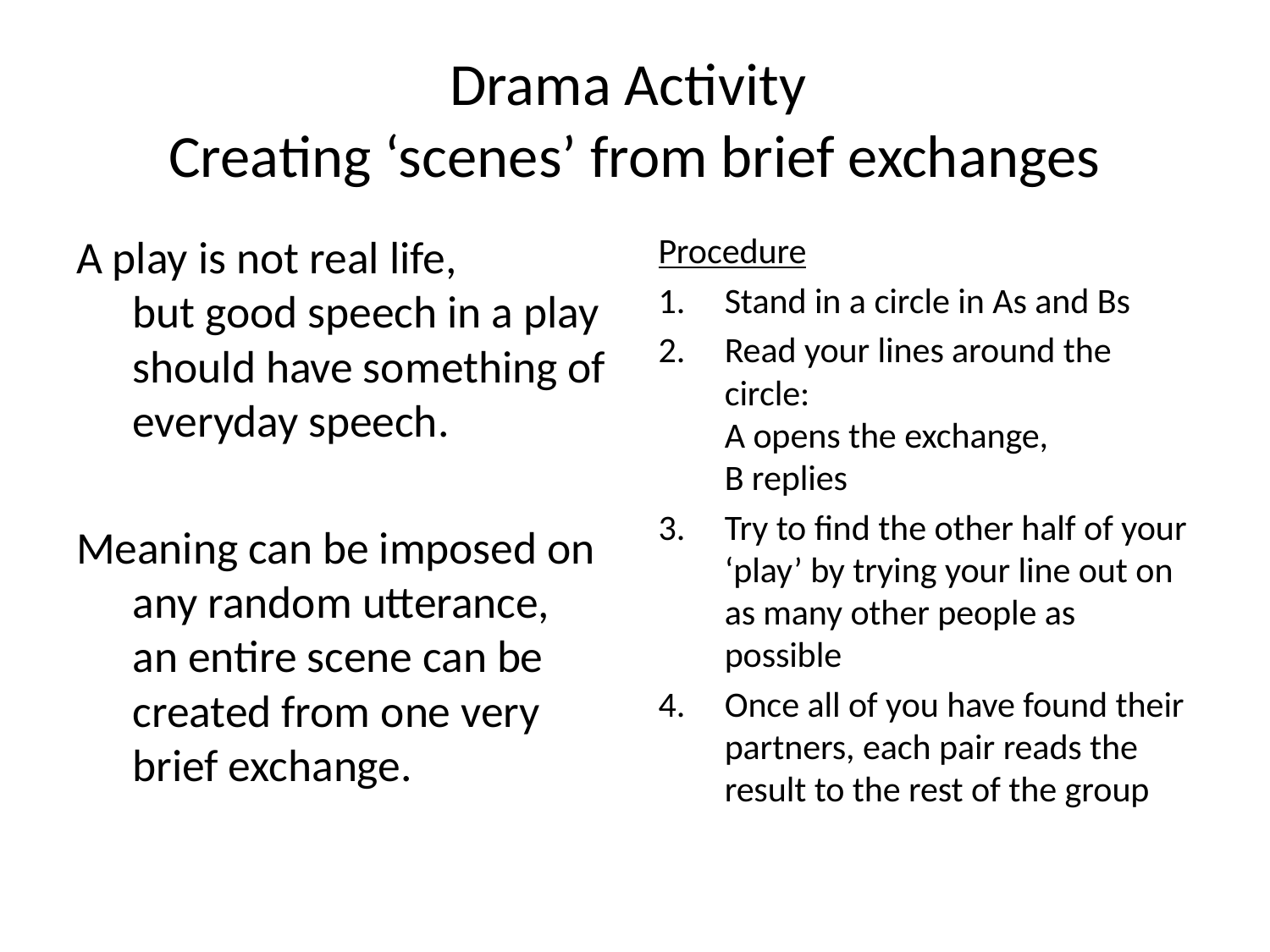

# Drama Activity Creating ‘scenes’ from brief exchanges
A play is not real life,
but good speech in a play should have something of everyday speech.

Meaning can be imposed on any random utterance,
an entire scene can be created from one very brief exchange.
Procedure
Stand in a circle in As and Bs
Read your lines around the circle:
A opens the exchange,
B replies
Try to find the other half of your ‘play’ by trying your line out on as many other people as possible
Once all of you have found their partners, each pair reads the result to the rest of the group